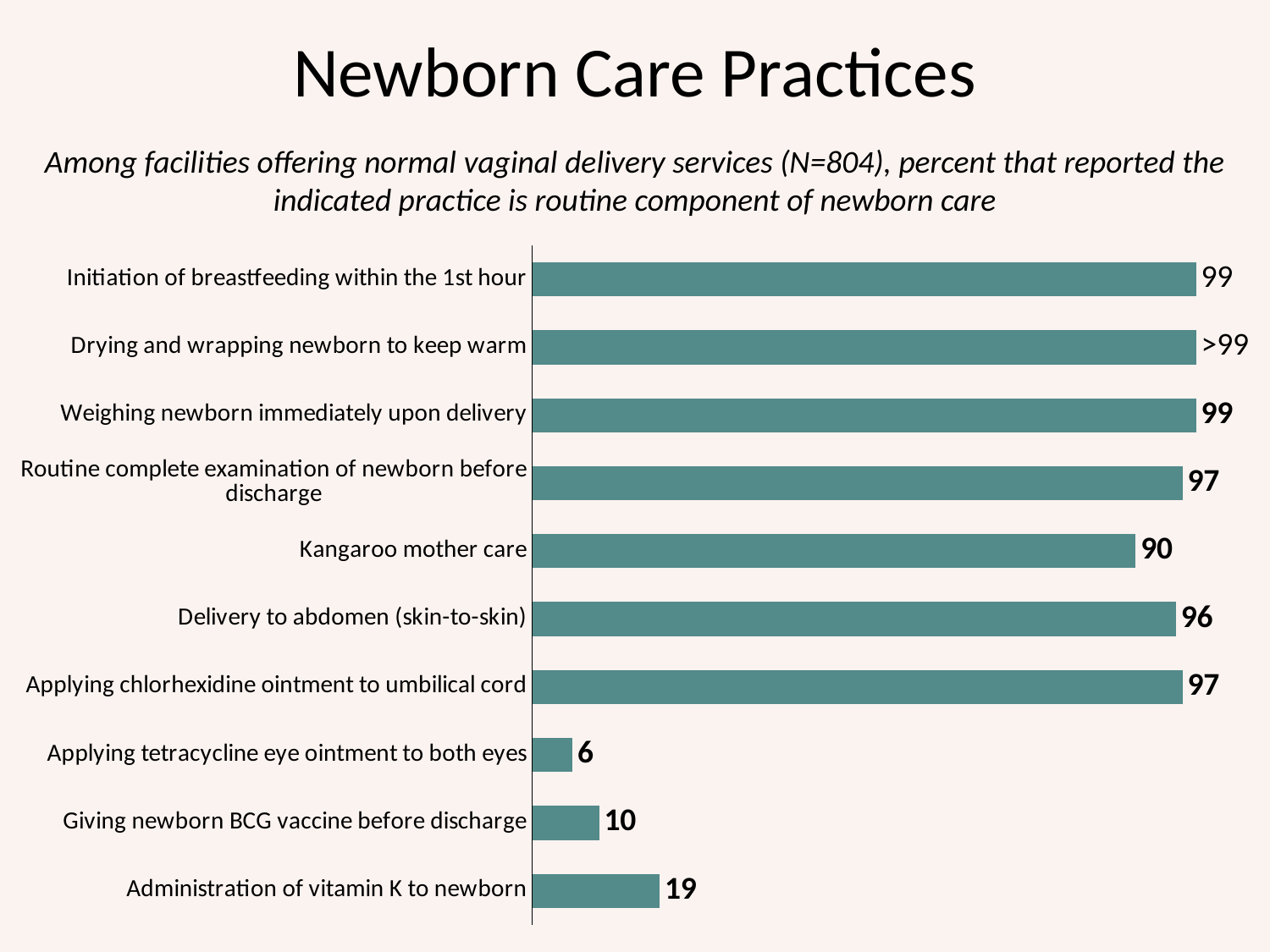

# Newborn Care Practices
Among facilities offering normal vaginal delivery services (N=804), percent that reported the indicated practice is routine component of newborn care

### Chart

| Category | Series 1 |
|---|---|
| Administration of vitamin K to newborn | 19.0 |
| Giving newborn BCG vaccine before discharge | 10.0 |
| Applying tetracycline eye ointment to both eyes | 6.0 |
| Applying chlorhexidine ointment to umbilical cord | 97.0 |
| Delivery to abdomen (skin-to-skin) | 96.0 |
| Kangaroo mother care | 90.0 |
| Routine complete examination of newborn before discharge | 97.0 |
| Weighing newborn immediately upon delivery | 99.0 |
| Drying and wrapping newborn to keep warm | 99.0 |
| Initiation of breastfeeding within the 1st hour | 99.0 |